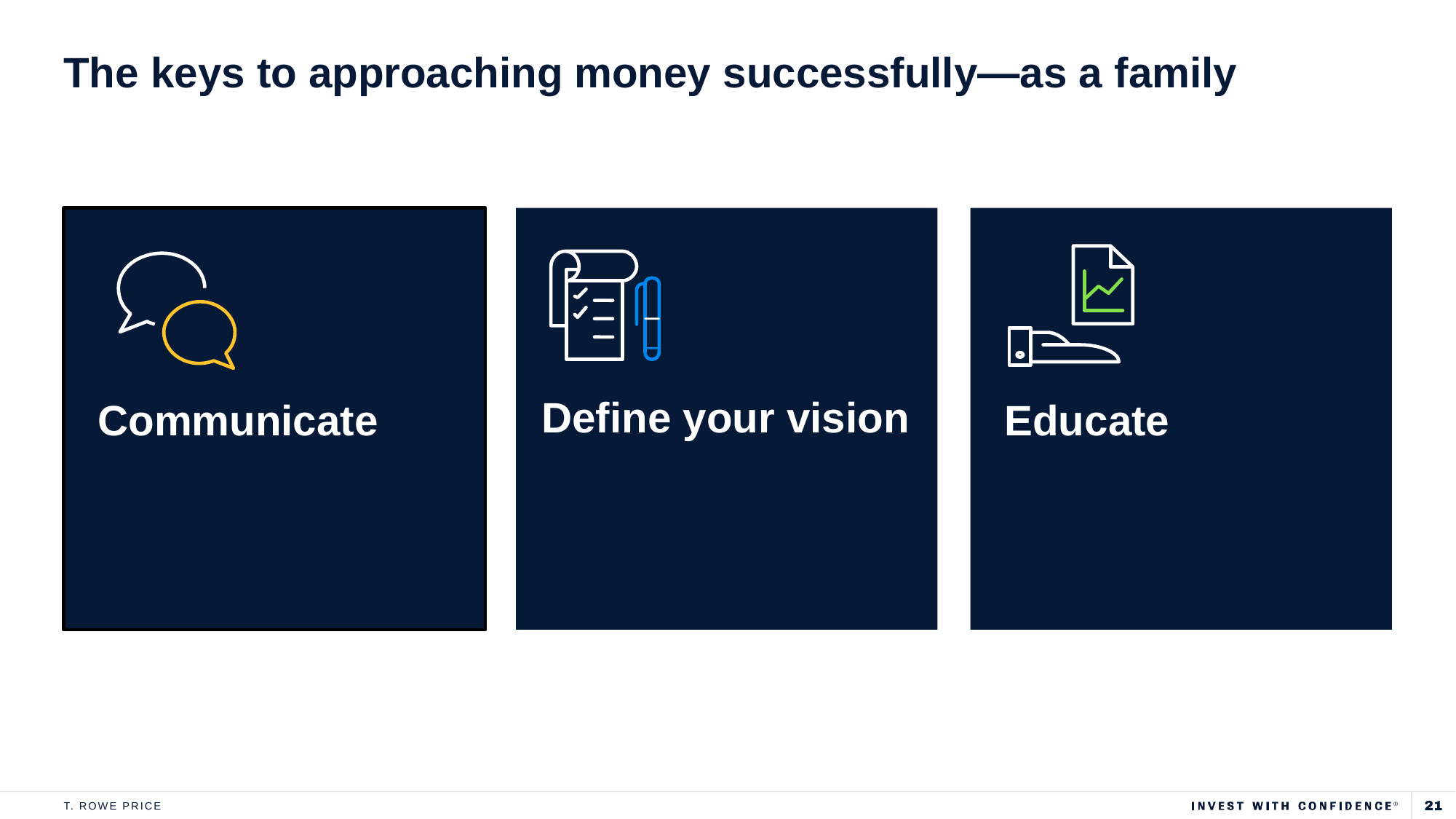

# The keys to approaching money successfully—as a family

Communicate
Define your vision
Educate

Why is it
so difficult to connect?